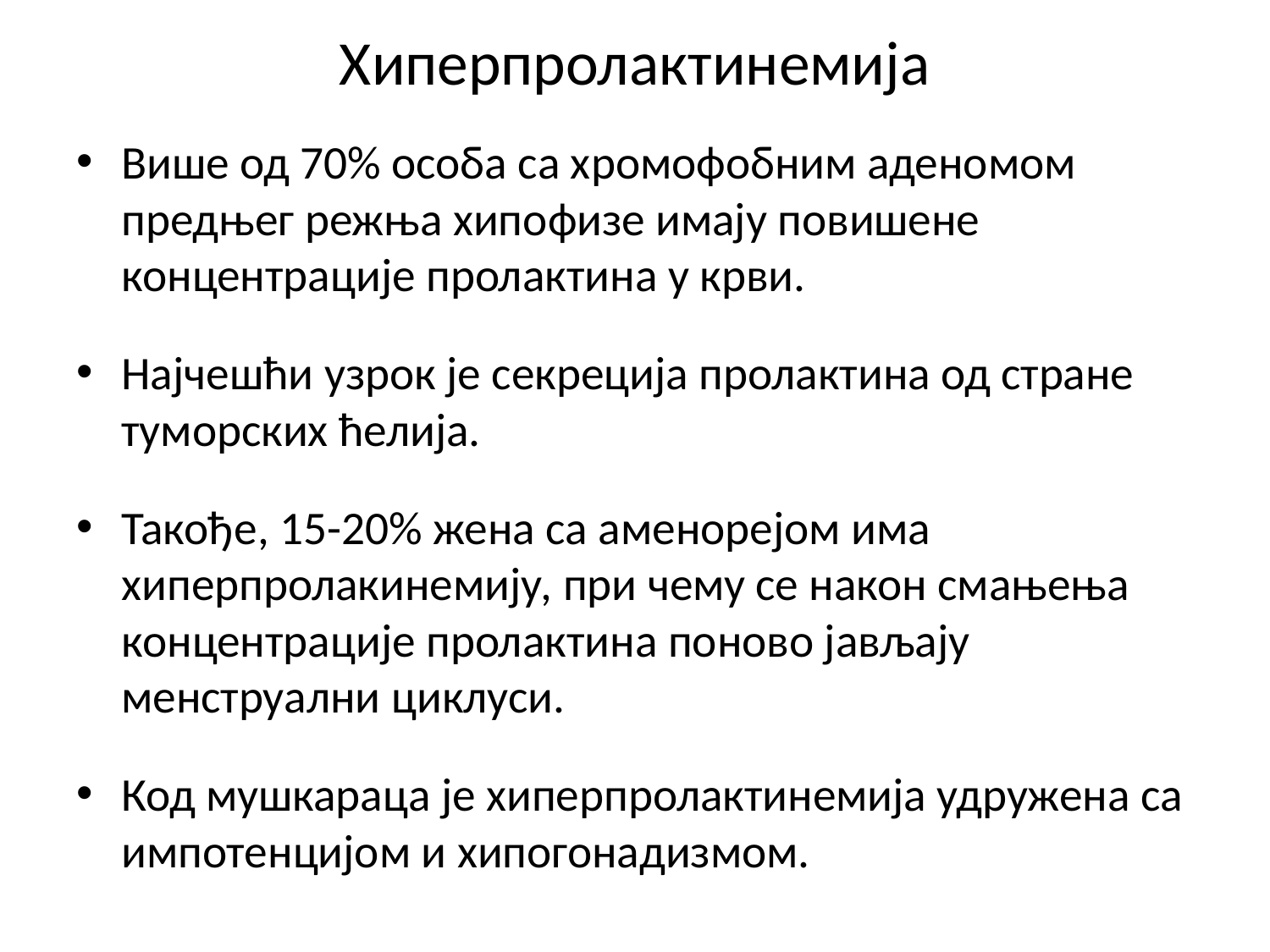

# Хиперпролактинемија
Више од 70% особа са хромофобним аденомом предњег режња хипофизе имају повишене концентрације пролактина у крви.

Најчешћи узрок је секреција пролактина од стране туморских ћелија.

Такође, 15-20% жена са аменорејом има хиперпролакинемију, при чему се након смањења концентрације пролактина поново јављају менструални циклуси.

Код мушкараца је хиперпролактинемија удружена са импотенцијом и хипогонадизмом.